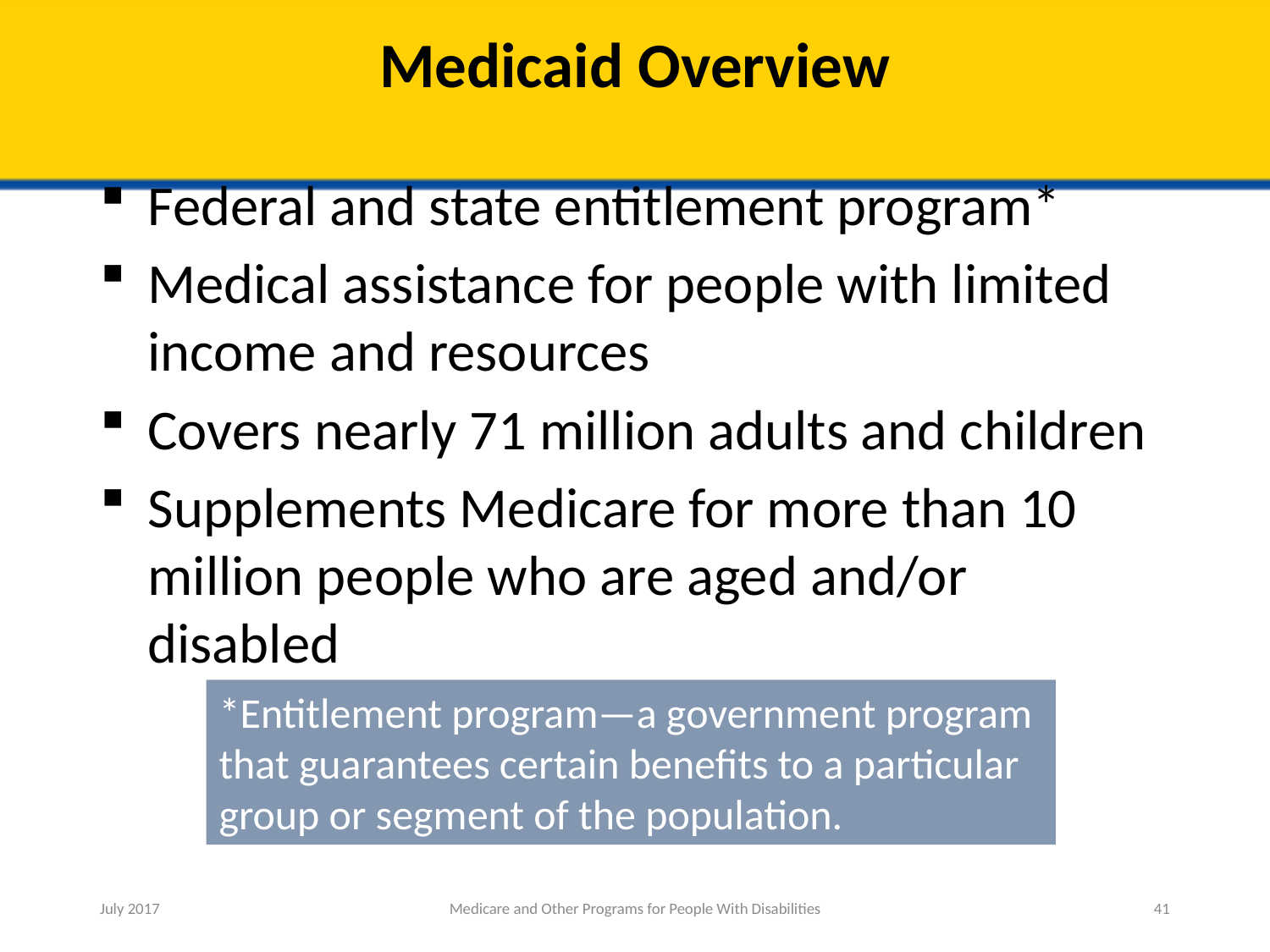

# Medicaid Overview
Federal and state entitlement program*
Medical assistance for people with limited income and resources
Covers nearly 71 million adults and children
Supplements Medicare for more than 10 million people who are aged and/or disabled

*Entitlement program—a government program that guarantees certain benefits to a particular group or segment of the population.
July 2017
Medicare and Other Programs for People With Disabilities
41